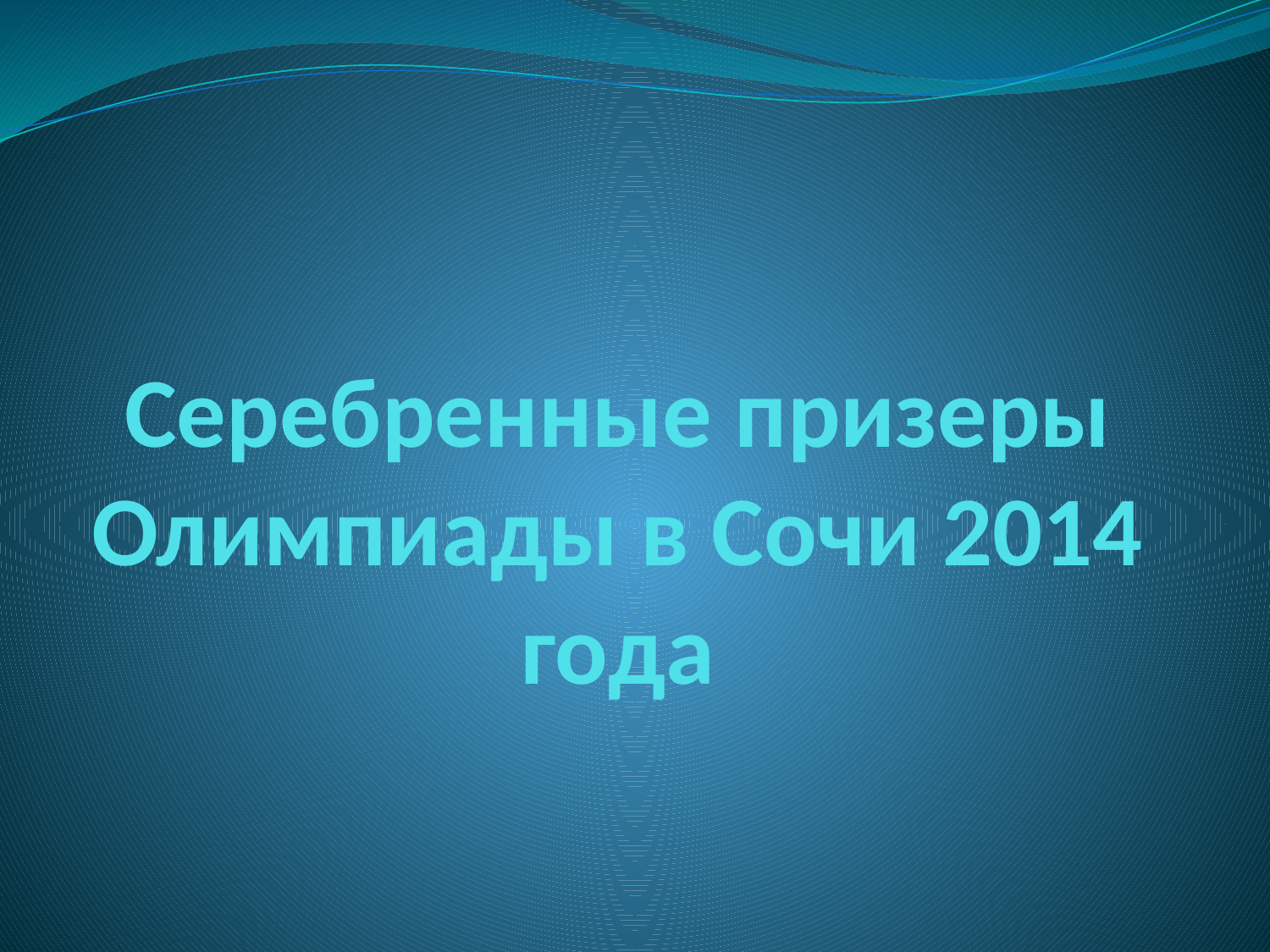

# Серебренные призеры Олимпиады в Сочи 2014 года